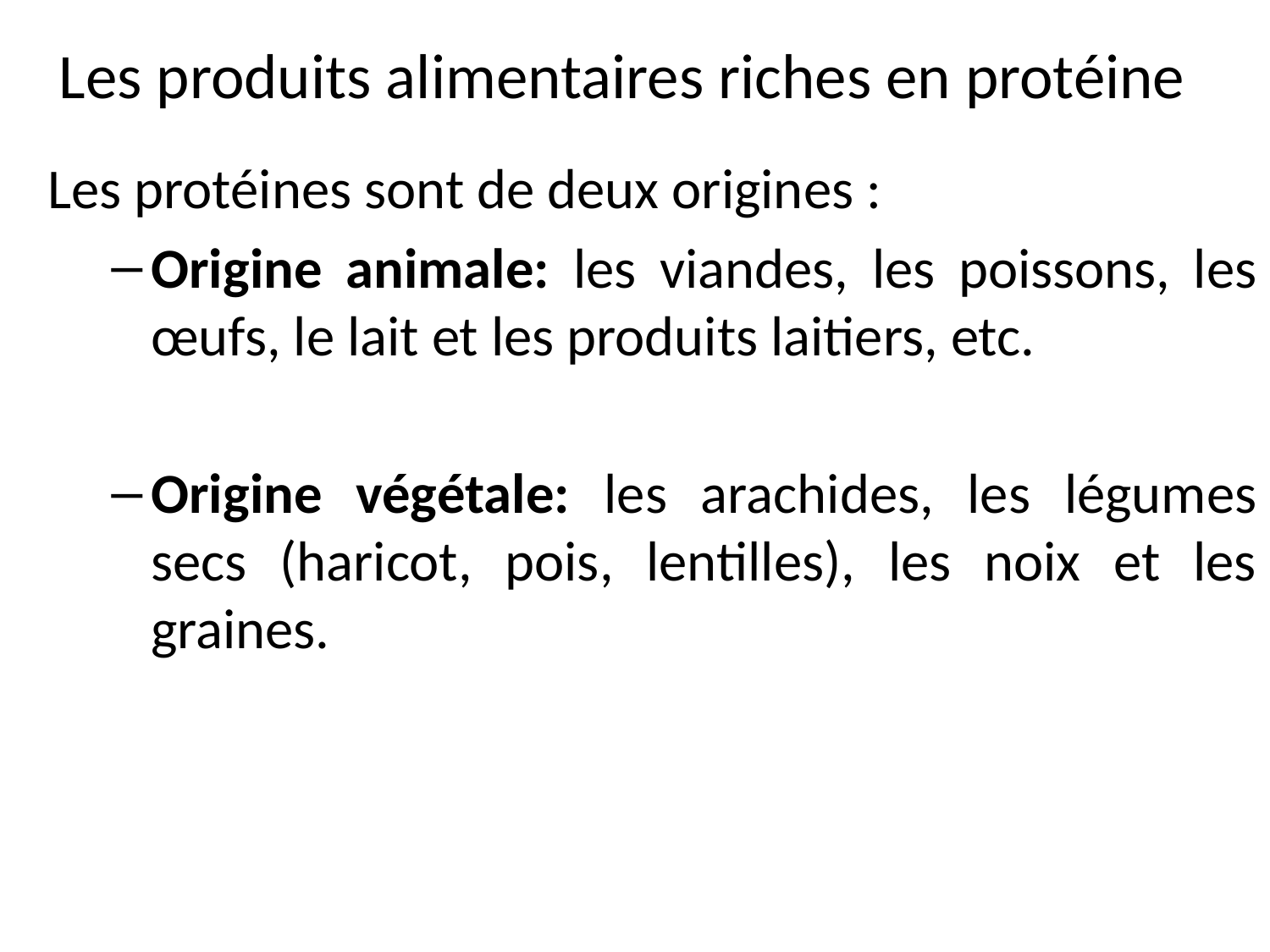

# Les produits alimentaires riches en protéine
Les protéines sont de deux origines :
Origine animale: les viandes, les poissons, les œufs, le lait et les produits laitiers, etc.

Origine végétale: les arachides, les légumes secs (haricot, pois, lentilles), les noix et les graines.